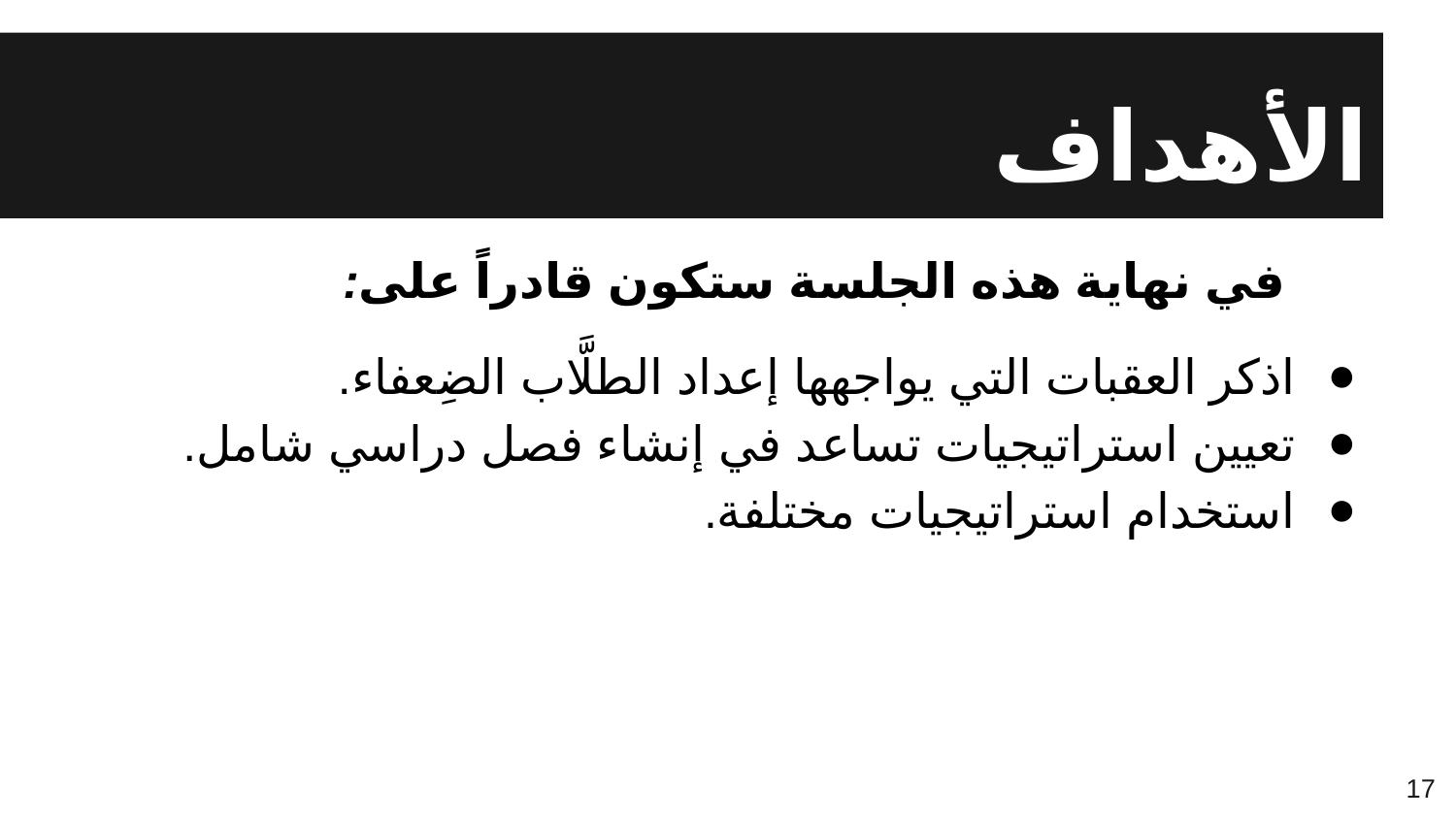

# الأهداف
في نهاية هذه الجلسة ستكون قادراً على:
اذكر العقبات التي يواجهها إعداد الطلَّاب الضِعفاء.
تعيين استراتيجيات تساعد في إنشاء فصل دراسي شامل.
استخدام استراتيجيات مختلفة.
17